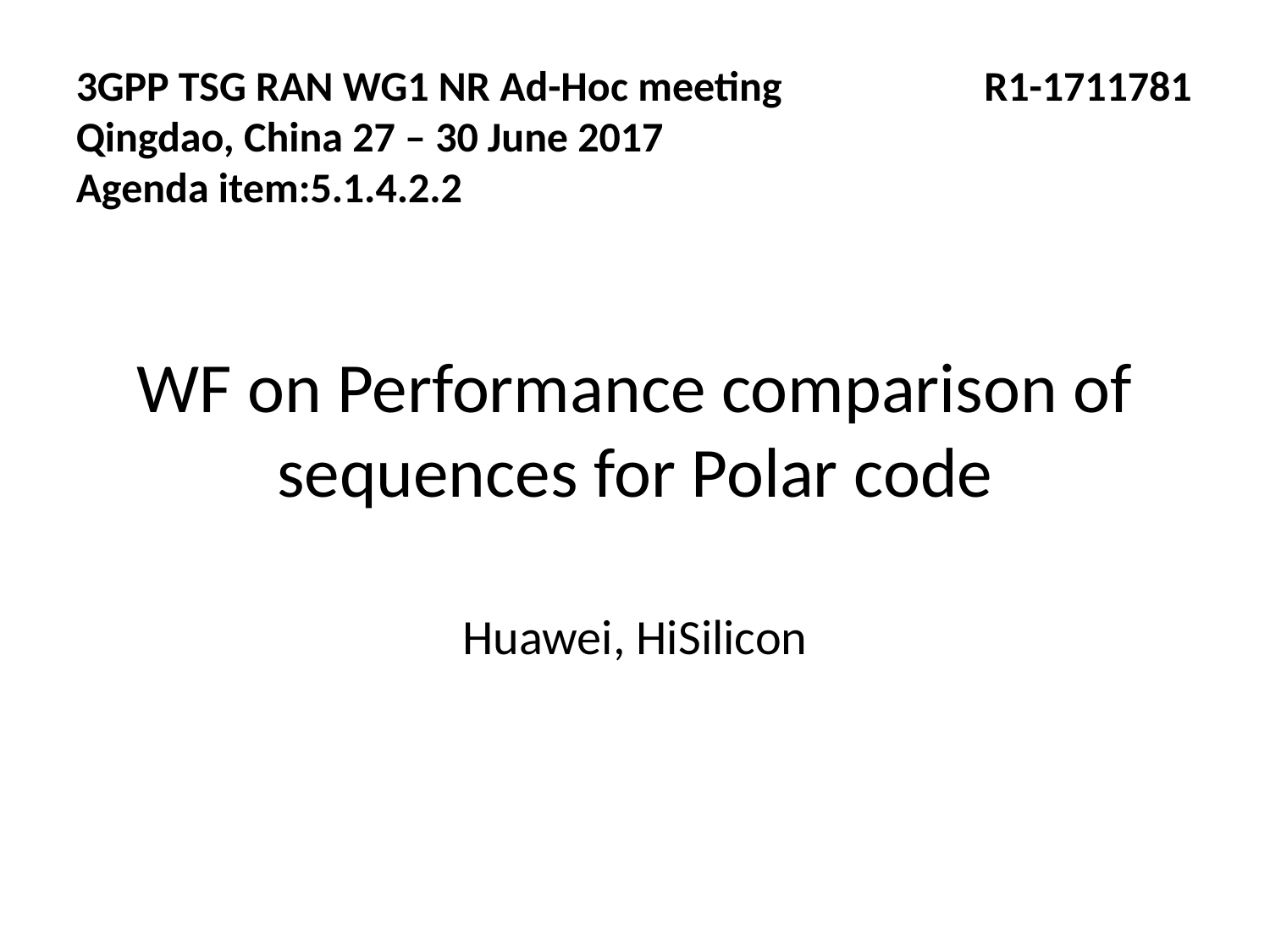

3GPP TSG RAN WG1 NR Ad-Hoc meeting		  R1-1711781
Qingdao, China 27 – 30 June 2017
Agenda item:5.1.4.2.2
WF on Performance comparison of sequences for Polar code
Huawei, HiSilicon